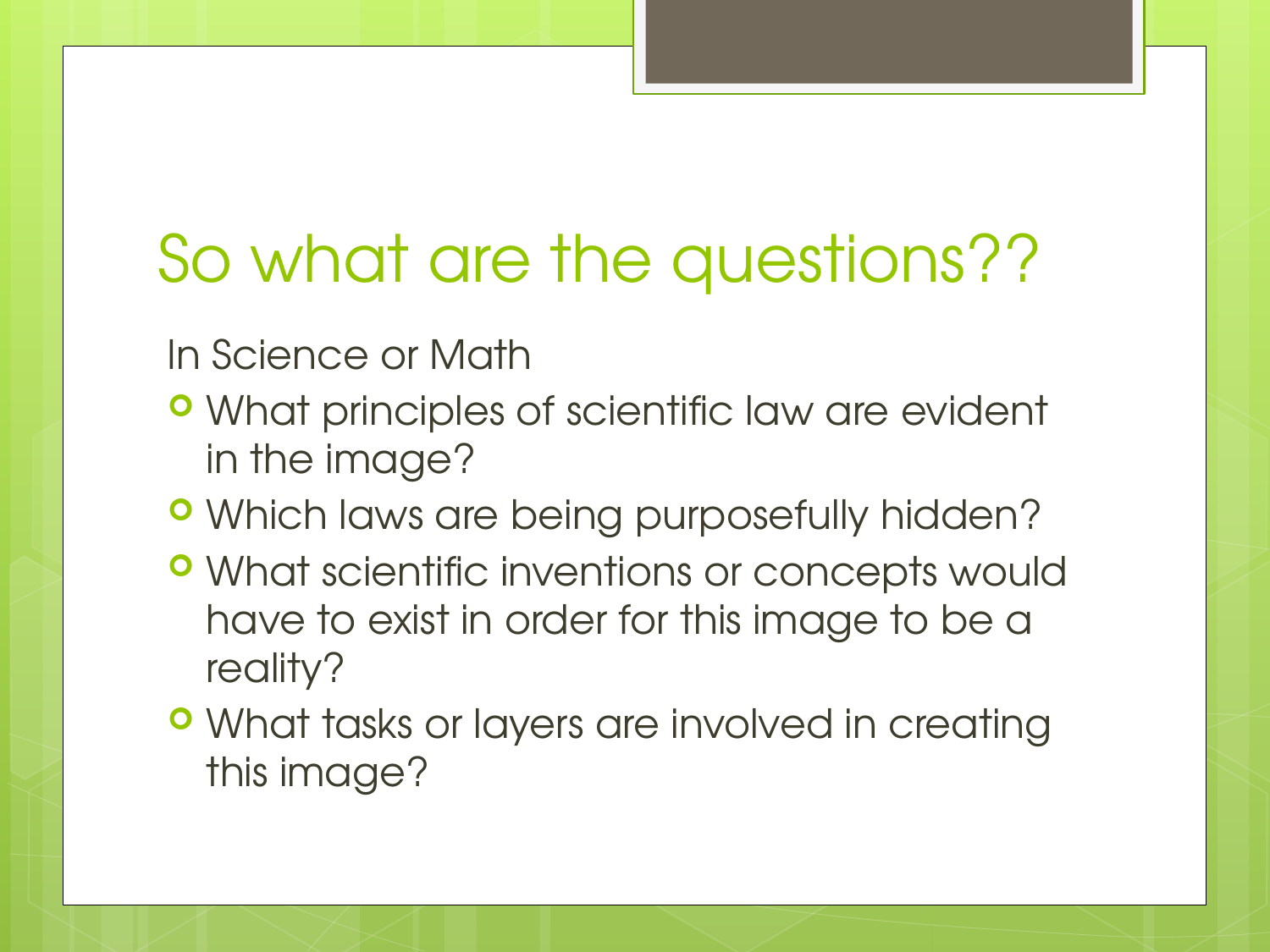

# So what are the questions??
In Science or Math
What principles of scientific law are evident in the image?
Which laws are being purposefully hidden?
What scientific inventions or concepts would have to exist in order for this image to be a reality?
What tasks or layers are involved in creating this image?